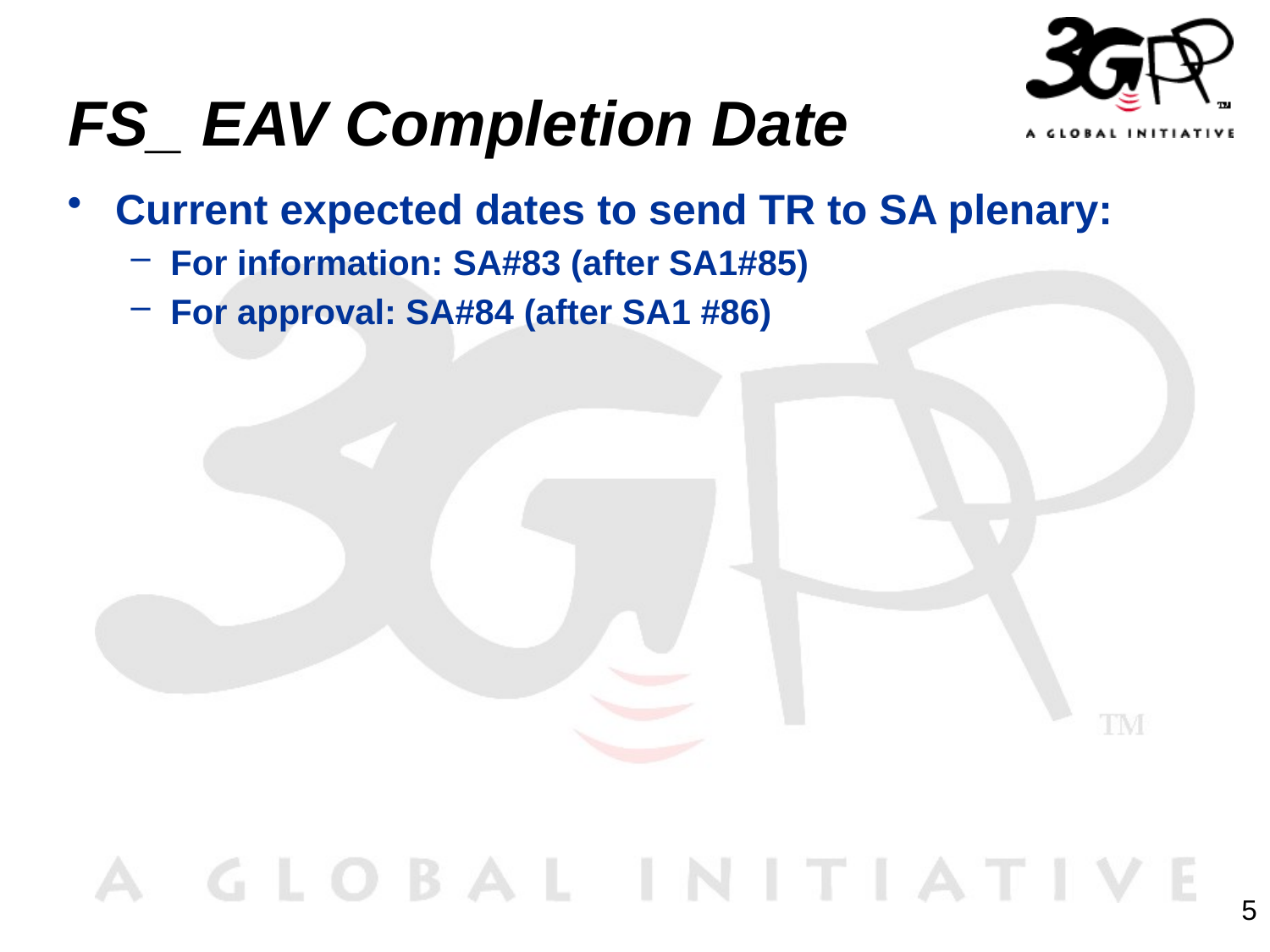

# FS_ EAV Completion Date
Current expected dates to send TR to SA plenary:
For information: SA#83 (after SA1#85)
For approval: SA#84 (after SA1 #86)
5